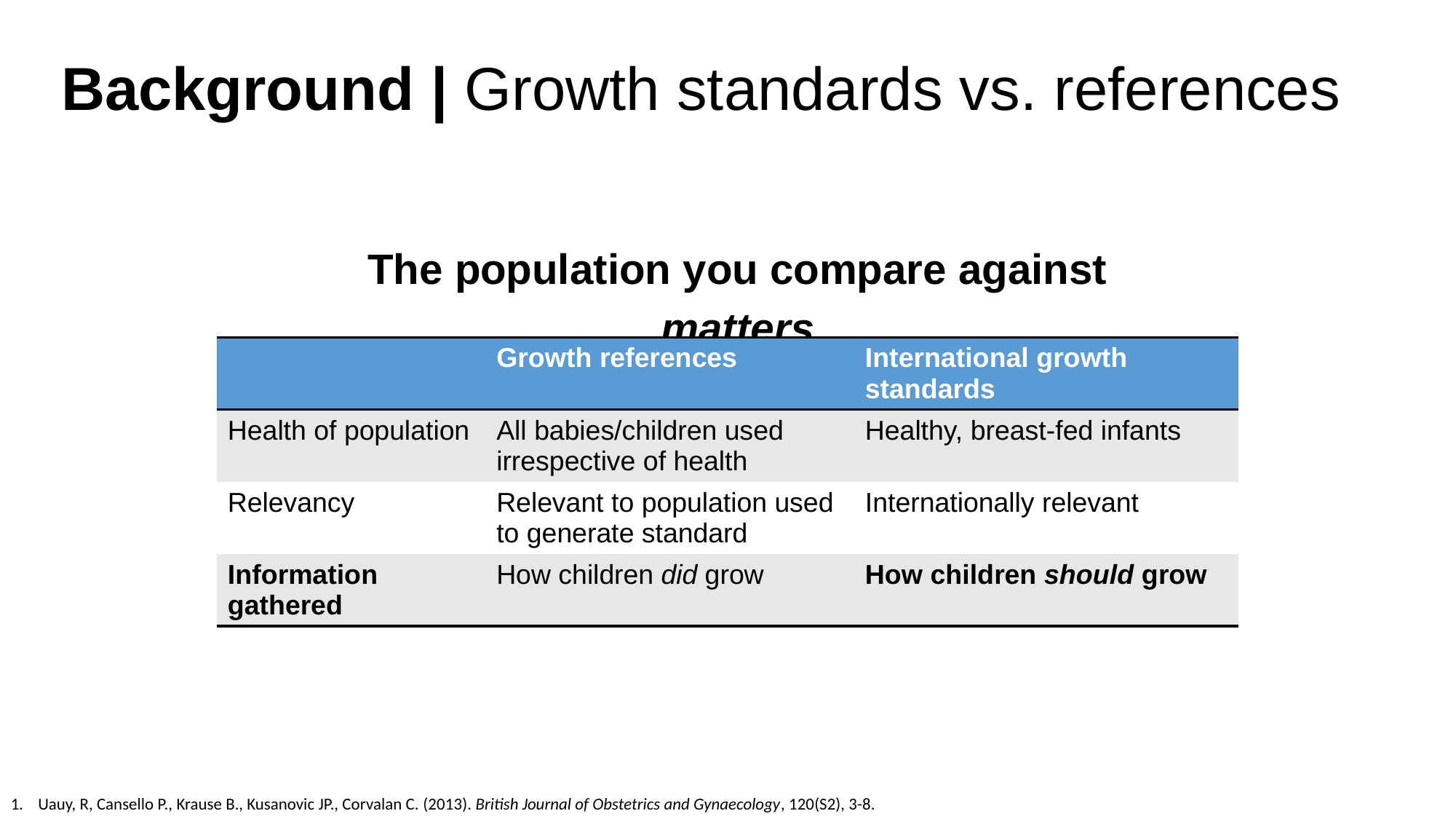

# Background | Growth standards vs. references
The population you compare against matters
|  | Growth references | International growth standards |
| --- | --- | --- |
| Health of population | All babies/children used irrespective of health | Healthy, breast-fed infants |
| Relevancy | Relevant to population used to generate standard | Internationally relevant |
| Information gathered | How children did grow | How children should grow |
Uauy, R, Cansello P., Krause B., Kusanovic JP., Corvalan C. (2013). British Journal of Obstetrics and Gynaecology, 120(S2), 3-8.